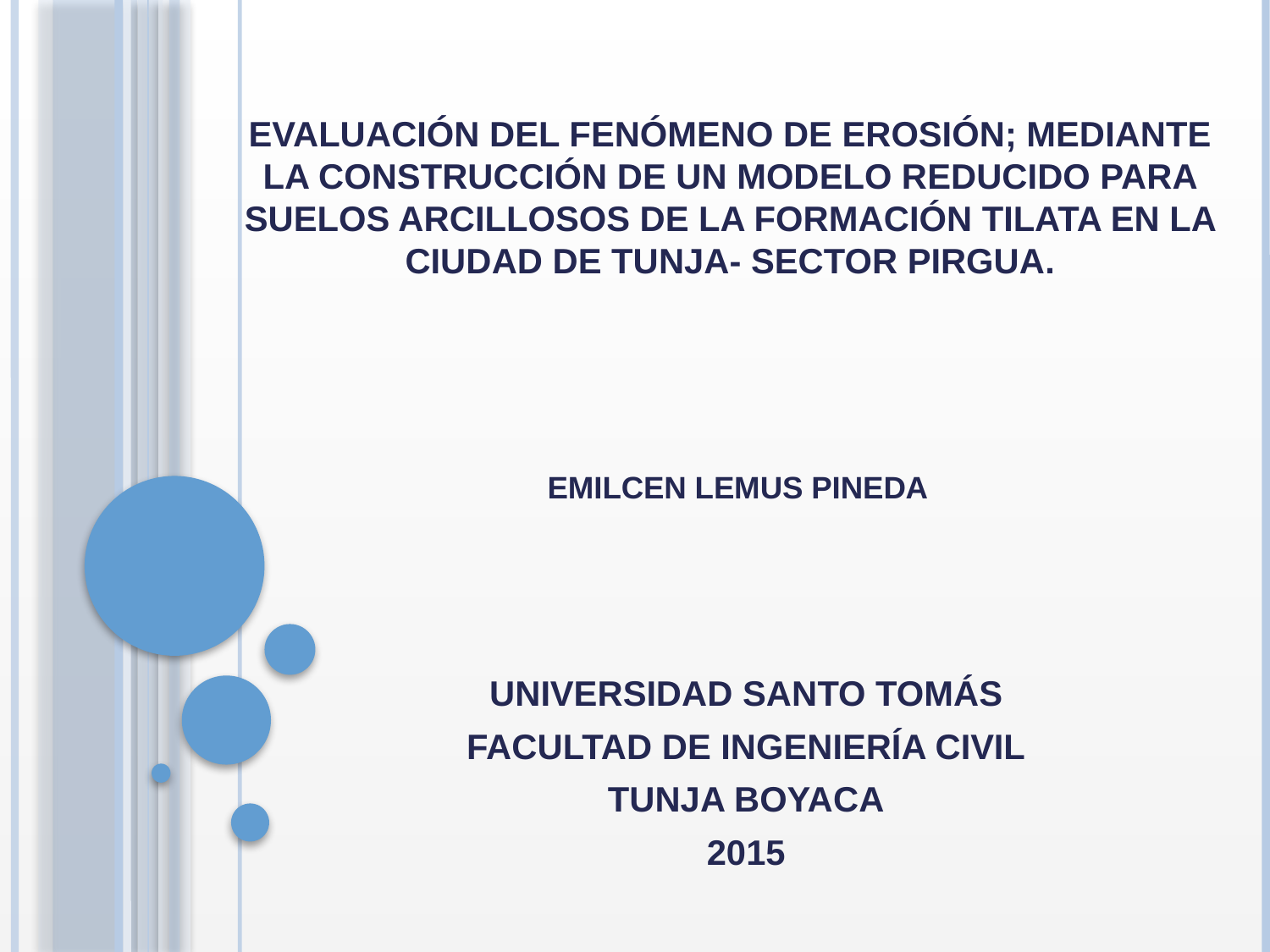

# EVALUACIÓN DEL FENÓMENO DE EROSIÓN; MEDIANTE LA CONSTRUCCIÓN DE UN MODELO REDUCIDO PARA SUELOS ARCILLOSOS DE LA FORMACIÓN TILATA EN LA CIUDAD DE TUNJA- SECTOR PIRGUA.

EMILCEN LEMUS PINEDA

UNIVERSIDAD SANTO TOMÁS
FACULTAD DE INGENIERÍA CIVIL
TUNJA BOYACA
2015